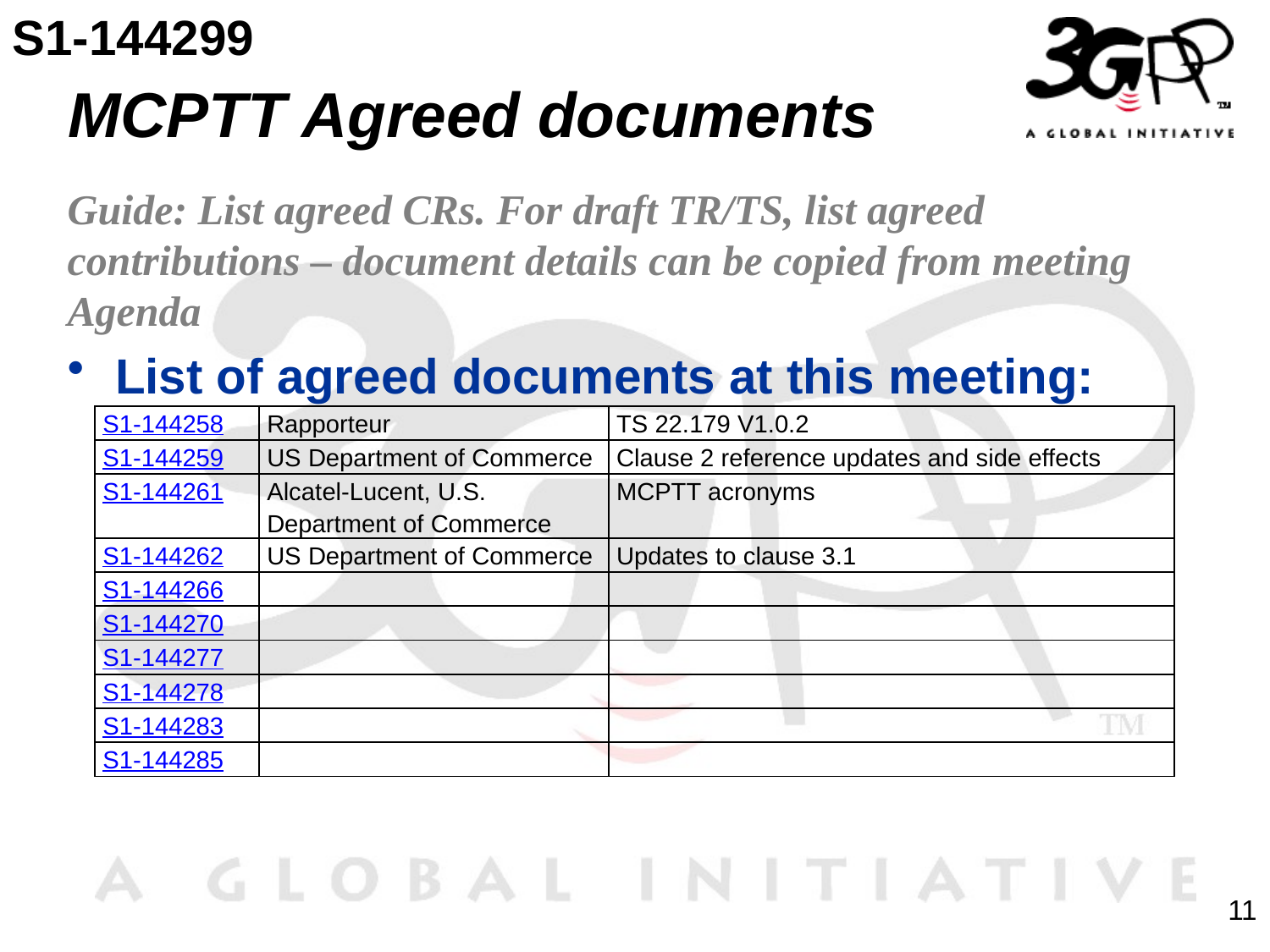

S1-144299
# MCPTT Agreed documents
Guide: List agreed CRs. For draft TR/TS, list agreed contributions – document details can be copied from meeting Agenda
List of agreed documents at this meeting:

| S1-144258 | Rapporteur | TS 22.179 V1.0.2 |
| --- | --- | --- |
| S1-144259 | US Department of Commerce | Clause 2 reference updates and side effects |
| S1-144261 | Alcatel-Lucent, U.S. Department of Commerce | MCPTT acronyms |
| S1-144262 | US Department of Commerce | Updates to clause 3.1 |
| S1-144266 |  |  |
| S1-144270 |  |  |
| S1-144277 |  |  |
| S1-144278 |  |  |
| S1-144283 |  |  |
| S1-144285 |  |  |
11